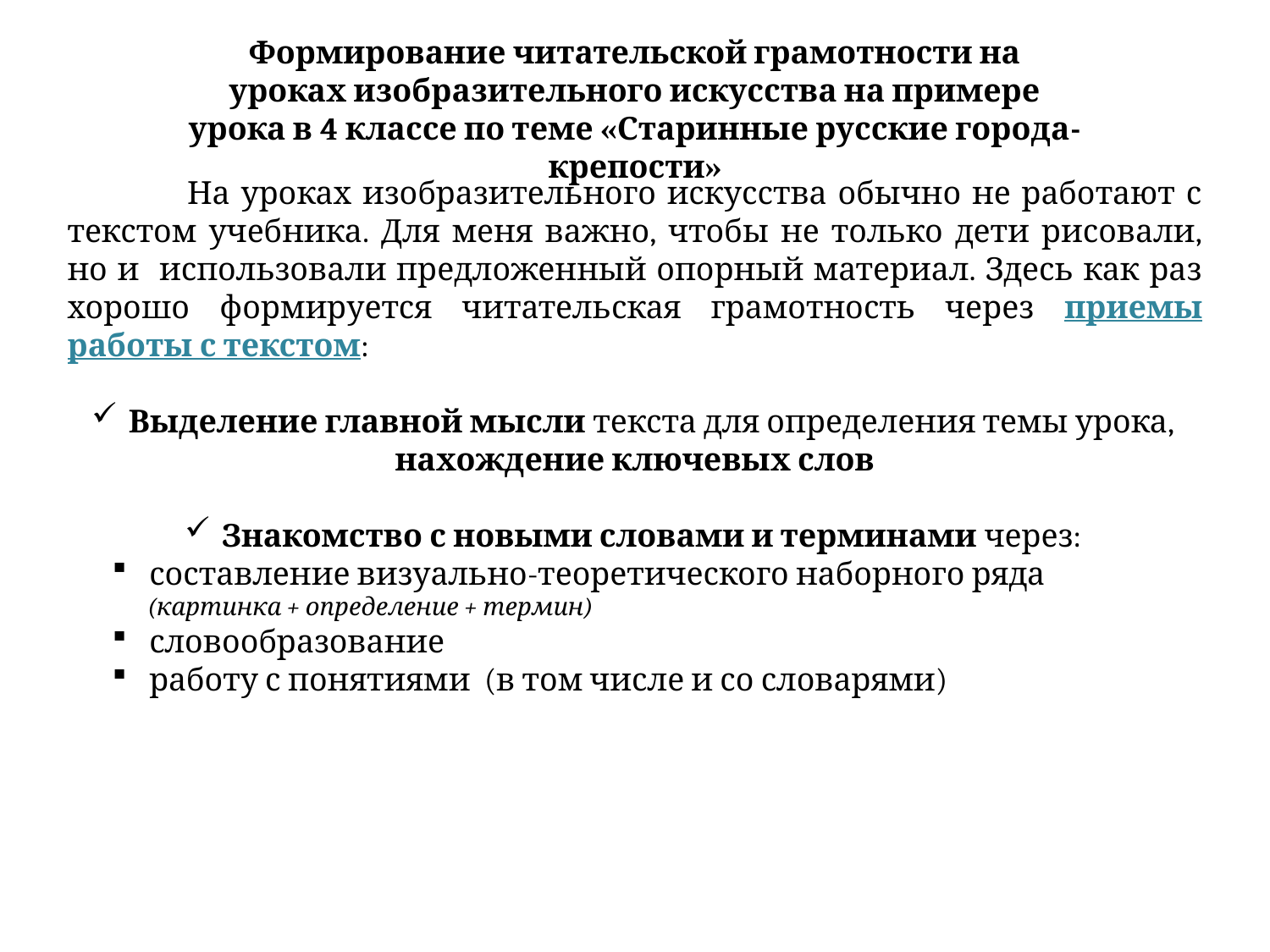

Формирование читательской грамотности на уроках изобразительного искусства на примере урока в 4 классе по теме «Старинные русские города-крепости»
           На уроках изобразительного искусства обычно не работают с текстом учебника. Для меня важно, чтобы не только дети рисовали, но и  использовали предложенный опорный материал. Здесь как раз хорошо формируется читательская грамотность через приемы работы с текстом:

 Выделение главной мысли текста для определения темы урока,
нахождение ключевых слов

 Знакомство с новыми словами и терминами через:
 составление визуально-теоретического наборного ряда
 (картинка + определение + термин)
 словообразование
 работу с понятиями  (в том числе и со словарями)